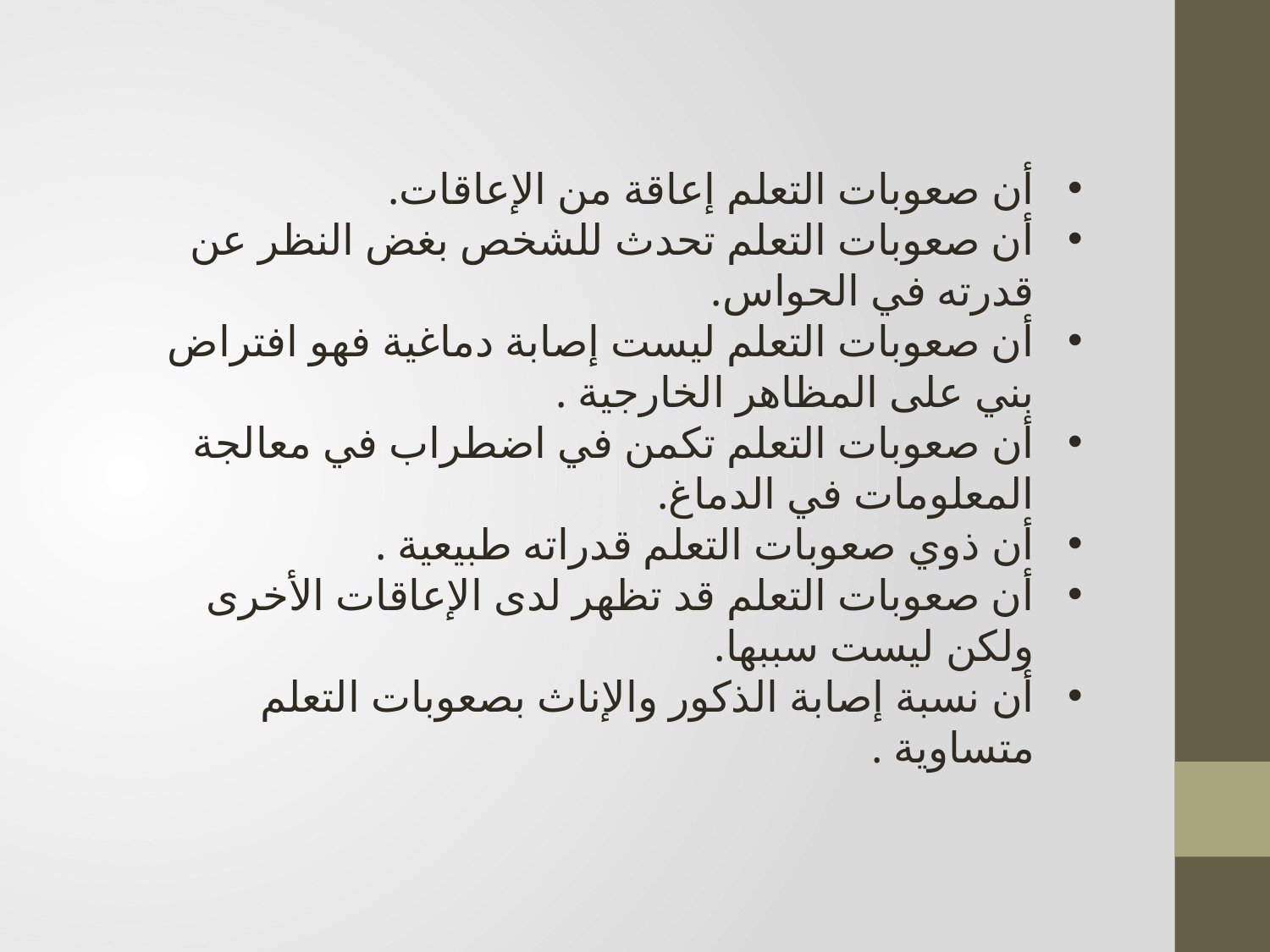

أن صعوبات التعلم إعاقة من الإعاقات.
أن صعوبات التعلم تحدث للشخص بغض النظر عن قدرته في الحواس.
أن صعوبات التعلم ليست إصابة دماغية فهو افتراض بني على المظاهر الخارجية .
أن صعوبات التعلم تكمن في اضطراب في معالجة المعلومات في الدماغ.
أن ذوي صعوبات التعلم قدراته طبيعية .
أن صعوبات التعلم قد تظهر لدى الإعاقات الأخرى ولكن ليست سببها.
أن نسبة إصابة الذكور والإناث بصعوبات التعلم متساوية .